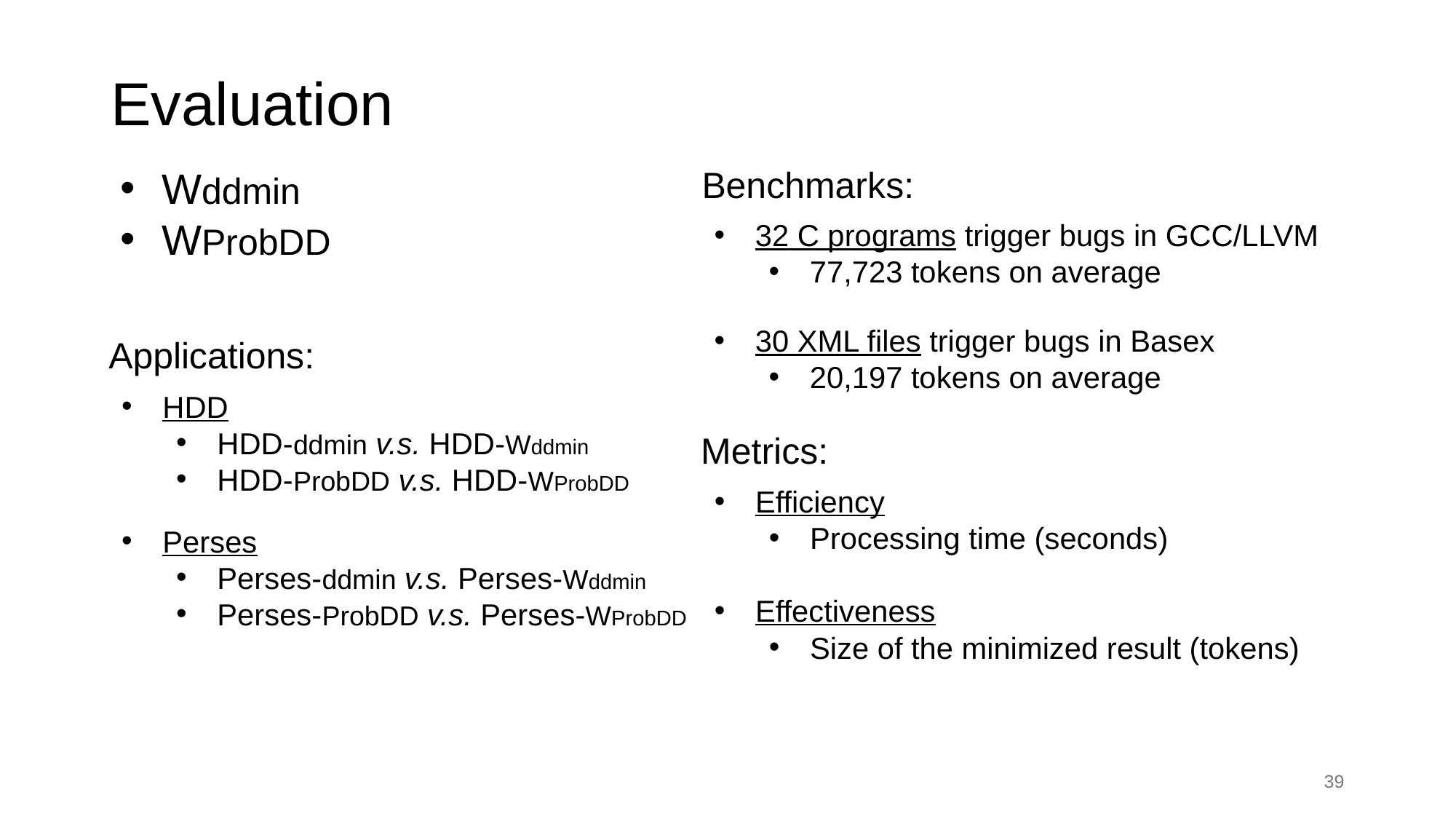

# Evaluation
Wddmin
WProbDD
Benchmarks:
32 C programs trigger bugs in GCC/LLVM
77,723 tokens on average

30 XML files trigger bugs in Basex
20,197 tokens on average
Applications:
HDD
HDD-ddmin v.s. HDD-Wddmin
HDD-ProbDD v.s. HDD-WProbDD

Perses
Perses-ddmin v.s. Perses-Wddmin
Perses-ProbDD v.s. Perses-WProbDD
Metrics:
Efficiency
Processing time (seconds)

Effectiveness
Size of the minimized result (tokens)
39